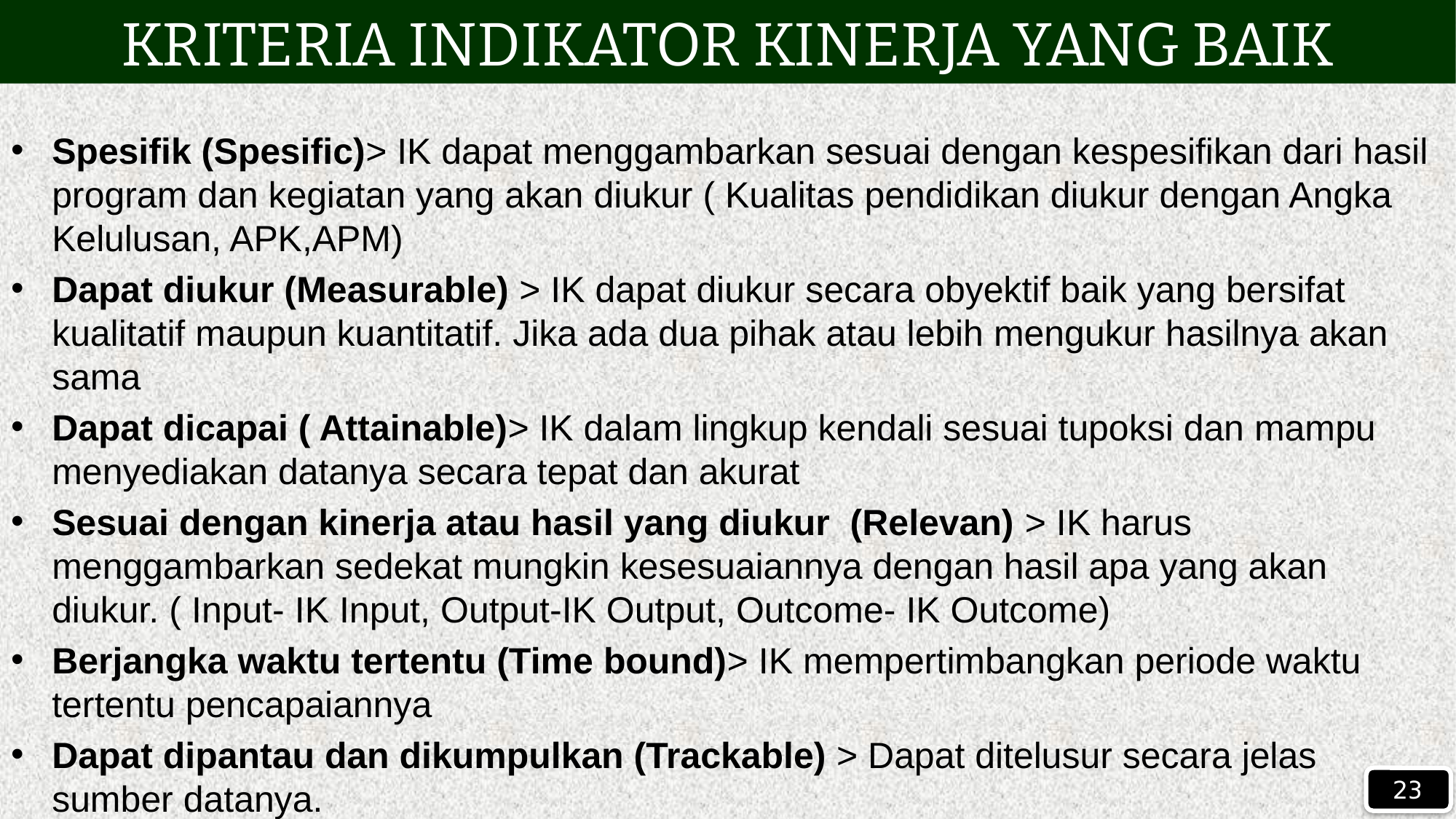

KRITERIA INDIKATOR KINERJA YANG BAIK
Spesifik (Spesific)> IK dapat menggambarkan sesuai dengan kespesifikan dari hasil program dan kegiatan yang akan diukur ( Kualitas pendidikan diukur dengan Angka Kelulusan, APK,APM)
Dapat diukur (Measurable) > IK dapat diukur secara obyektif baik yang bersifat kualitatif maupun kuantitatif. Jika ada dua pihak atau lebih mengukur hasilnya akan sama
Dapat dicapai ( Attainable)> IK dalam lingkup kendali sesuai tupoksi dan mampu menyediakan datanya secara tepat dan akurat
Sesuai dengan kinerja atau hasil yang diukur  (Relevan) > IK harus menggambarkan sedekat mungkin kesesuaiannya dengan hasil apa yang akan diukur. ( Input- IK Input, Output-IK Output, Outcome- IK Outcome)
Berjangka waktu tertentu (Time bound)> IK mempertimbangkan periode waktu tertentu pencapaiannya
Dapat dipantau dan dikumpulkan (Trackable) > Dapat ditelusur secara jelas sumber datanya.

23